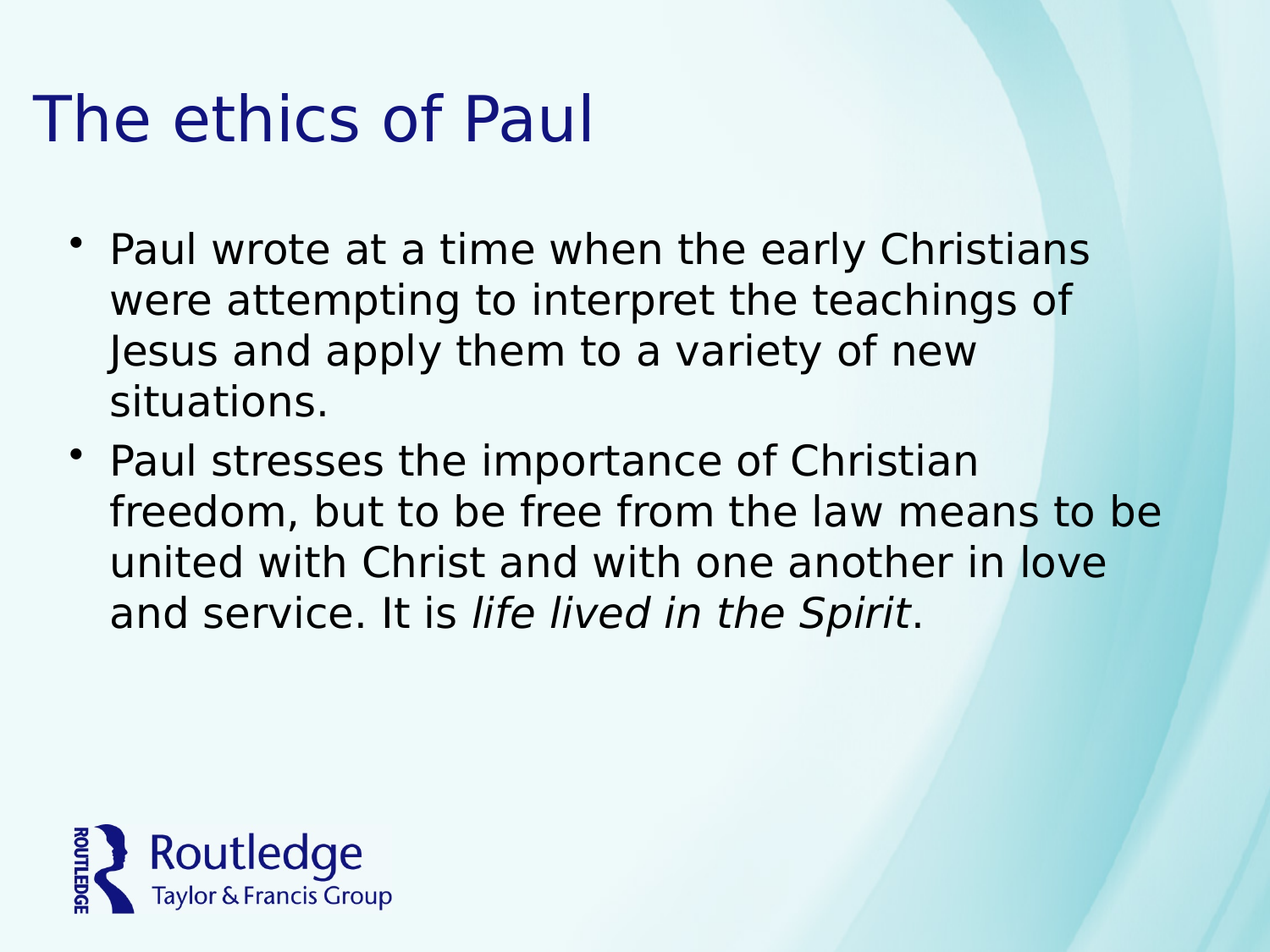

# The ethics of Paul
Paul wrote at a time when the early Christians were attempting to interpret the teachings of Jesus and apply them to a variety of new situations.
Paul stresses the importance of Christian freedom, but to be free from the law means to be united with Christ and with one another in love and service. It is life lived in the Spirit.